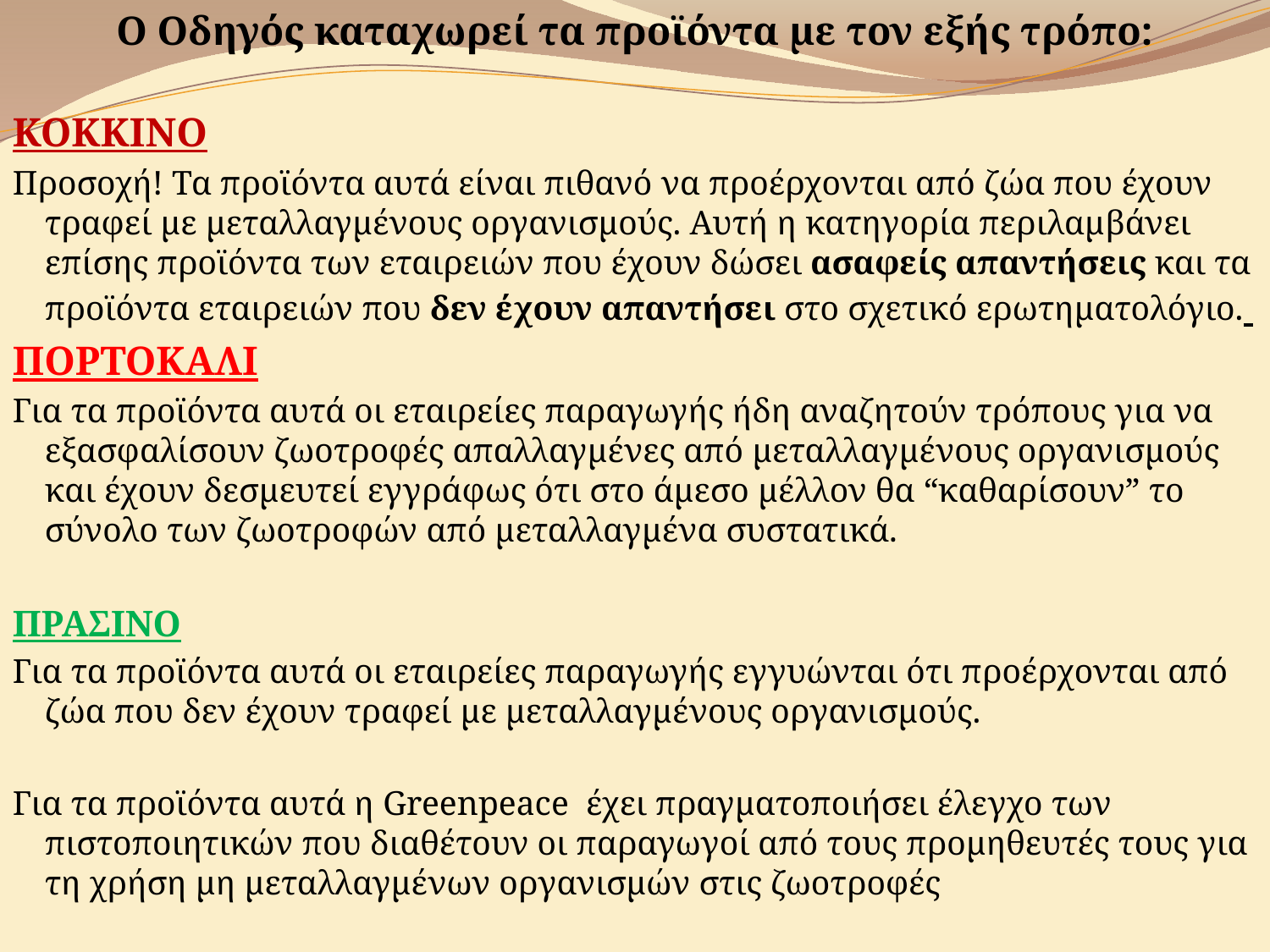

Ο Οδηγός καταχωρεί τα προϊόντα με τον εξής τρόπο:

ΚΟΚΚΙΝΟ
Προσοχή! Τα προϊόντα αυτά είναι πιθανό να προέρχονται από ζώα που έχουν τραφεί με μεταλλαγμένους οργανισμούς. Αυτή η κατηγορία περιλαμβάνει επίσης προϊόντα των εταιρειών που έχουν δώσει ασαφείς απαντήσεις και τα προϊόντα εταιρειών που δεν έχουν απαντήσει στο σχετικό ερωτηματολόγιο.
ΠΟΡΤΟΚΑΛΙ
Για τα προϊόντα αυτά οι εταιρείες παραγωγής ήδη αναζητούν τρόπους για να εξασφαλίσουν ζωοτροφές απαλλαγμένες από μεταλλαγμένους οργανισμούς και έχουν δεσμευτεί εγγράφως ότι στο άμεσο μέλλον θα “καθαρίσουν” το σύνολο των ζωοτροφών από μεταλλαγμένα συστατικά.

ΠΡΑΣΙΝΟ
Για τα προϊόντα αυτά οι εταιρείες παραγωγής εγγυώνται ότι προέρχονται από ζώα που δεν έχουν τραφεί με μεταλλαγμένους οργανισμούς.

Για τα προϊόντα αυτά η Greenpeace  έχει πραγματοποιήσει έλεγχο των πιστοποιητικών που διαθέτουν οι παραγωγοί από τους προμηθευτές τους για τη χρήση μη μεταλλαγμένων οργανισμών στις ζωοτροφές